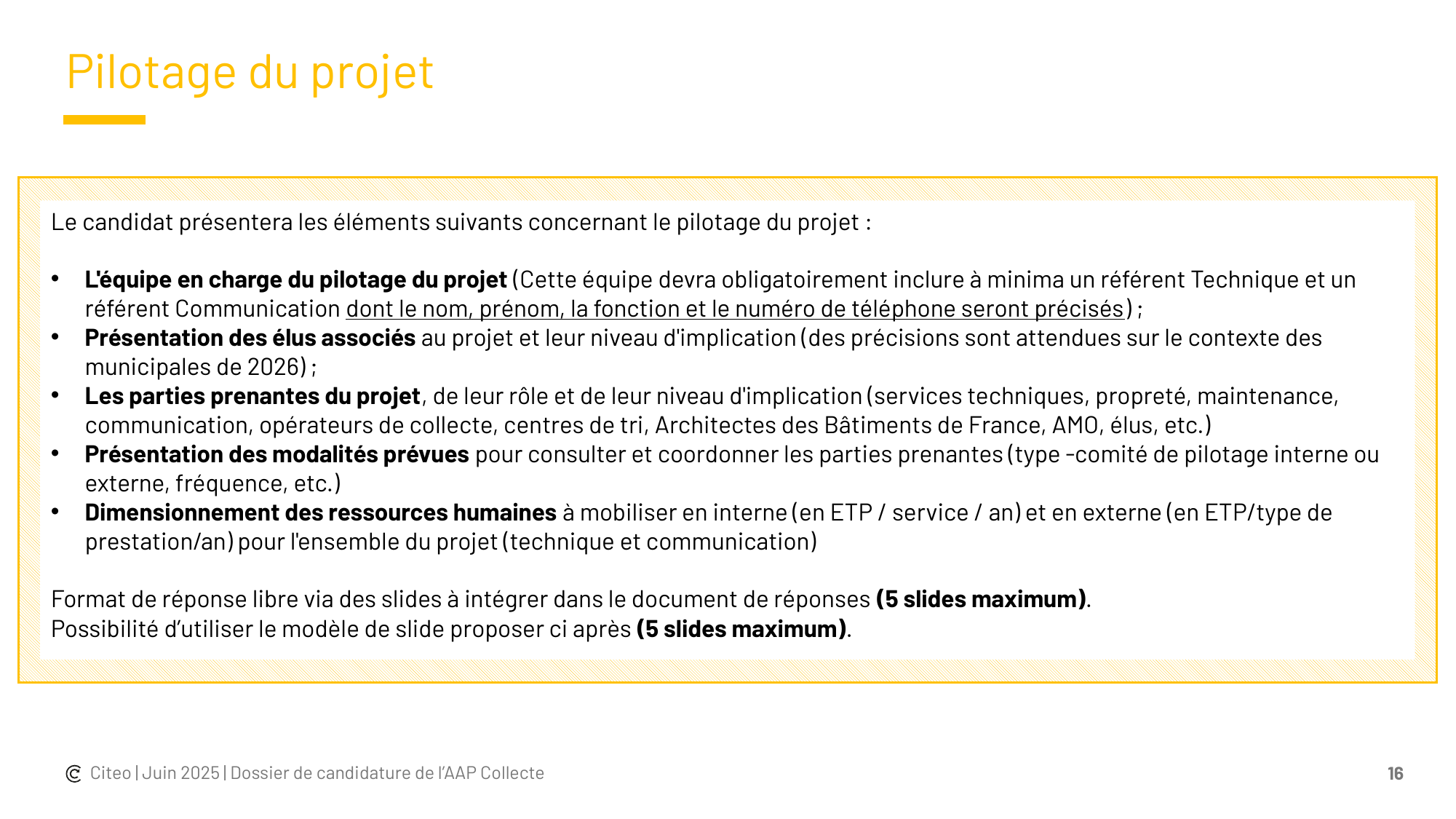

# Pilotage du projet

Le candidat présentera les éléments suivants concernant le pilotage du projet :

L'équipe en charge du pilotage du projet (Cette équipe devra obligatoirement inclure à minima un référent Technique et un référent Communication dont le nom, prénom, la fonction et le numéro de téléphone seront précisés) ;
Présentation des élus associés au projet et leur niveau d'implication (des précisions sont attendues sur le contexte des municipales de 2026) ;
Les parties prenantes du projet, de leur rôle et de leur niveau d'implication (services techniques, propreté, maintenance, communication, opérateurs de collecte, centres de tri, Architectes des Bâtiments de France, AMO, élus, etc.)
Présentation des modalités prévues pour consulter et coordonner les parties prenantes (type -comité de pilotage interne ou externe, fréquence, etc.)
Dimensionnement des ressources humaines à mobiliser en interne (en ETP / service / an) et en externe (en ETP/type de prestation/an) pour l'ensemble du projet (technique et communication)

Format de réponse libre via des slides à intégrer dans le document de réponses (5 slides maximum).
Possibilité d’utiliser le modèle de slide proposer ci après (5 slides maximum).
Citeo | Juin 2025 | Dossier de candidature de l’AAP Collecte
16